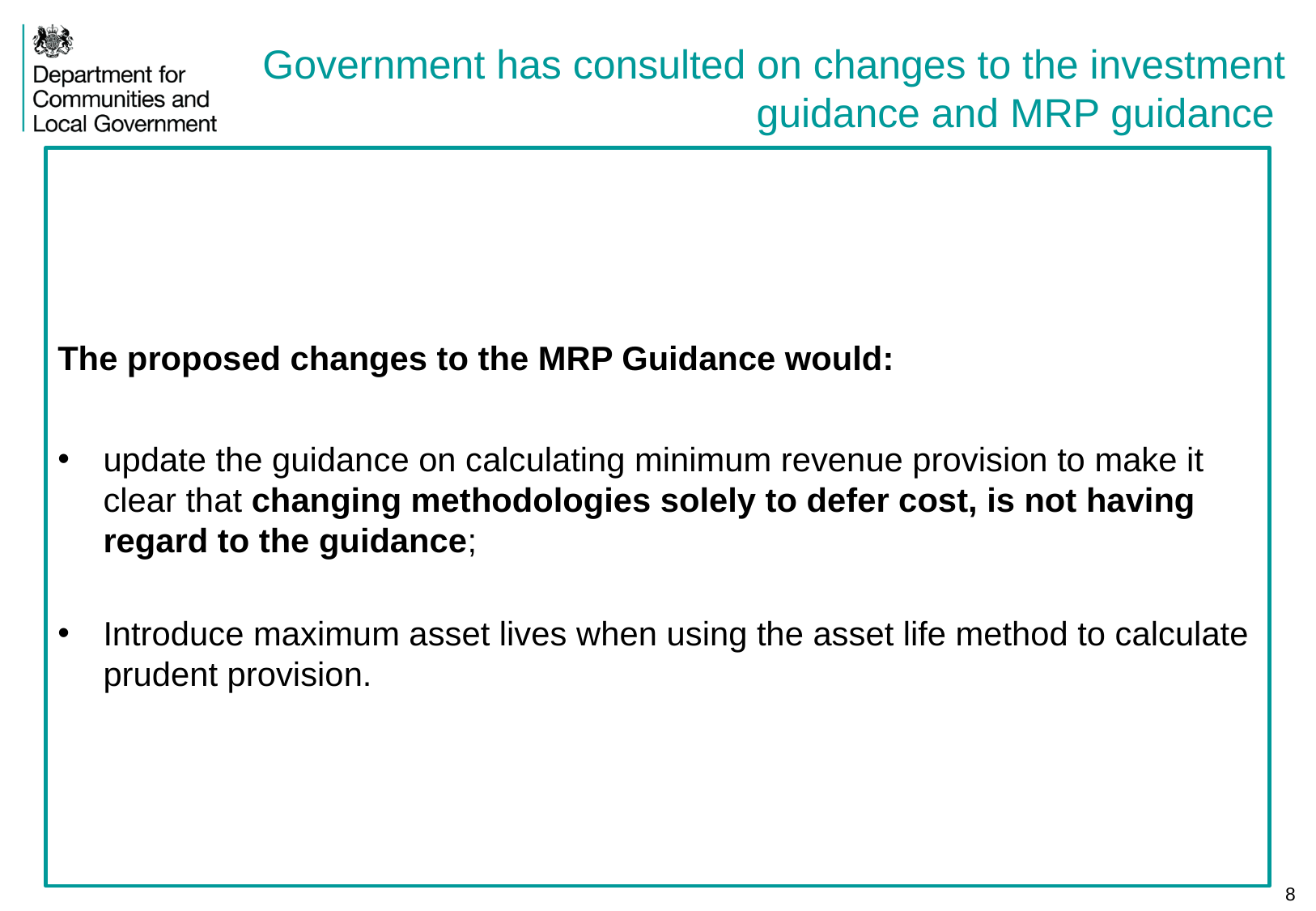

Government has consulted on changes to the investment guidance and MRP guidance

The proposed changes to the MRP Guidance would:

update the guidance on calculating minimum revenue provision to make it clear that changing methodologies solely to defer cost, is not having regard to the guidance;

Introduce maximum asset lives when using the asset life method to calculate prudent provision.